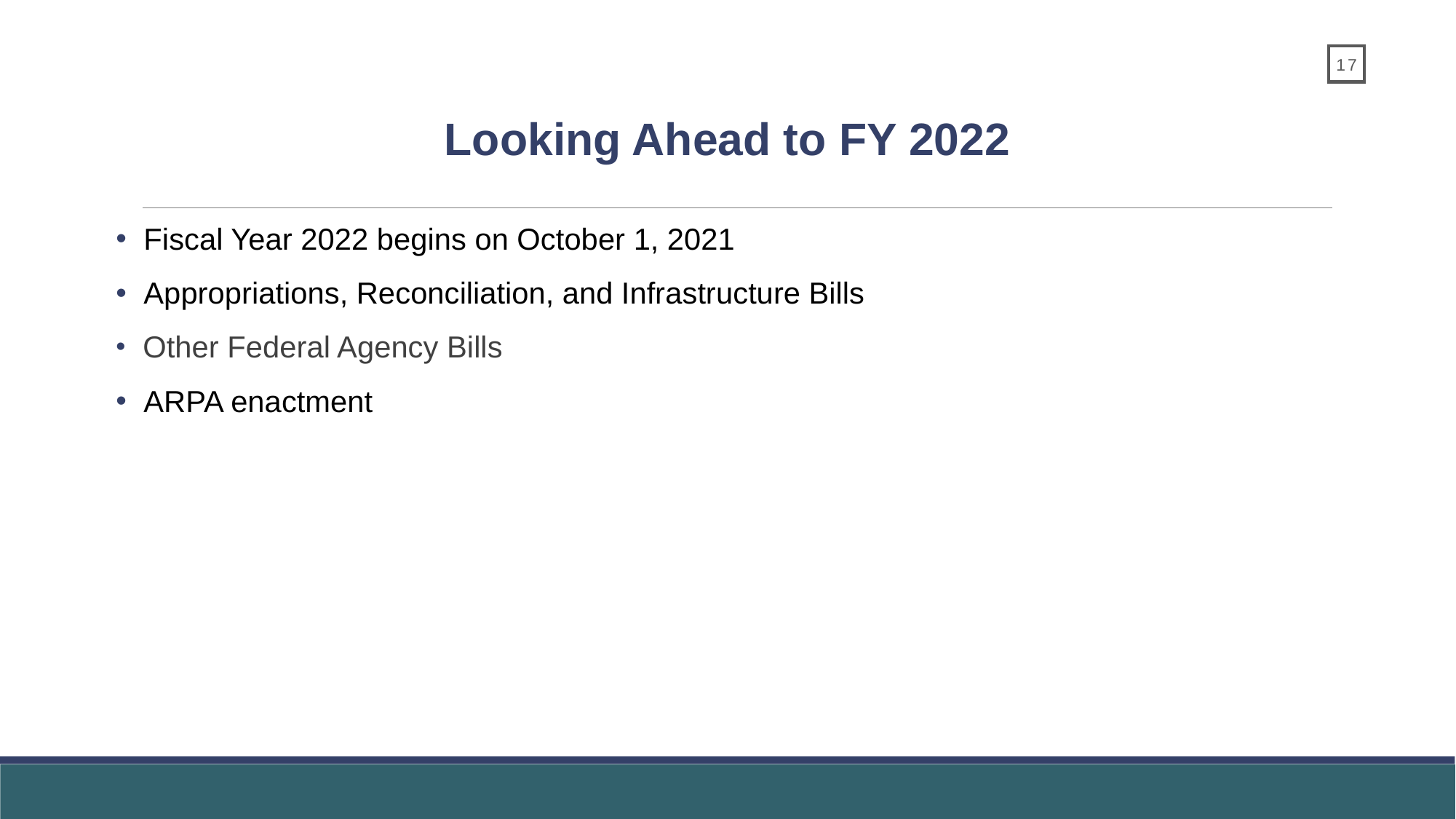

Looking Ahead to FY 2022
  Fiscal Year 2022 begins on October 1, 2021
  Appropriations, Reconciliation, and Infrastructure Bills
  Other Federal Agency Bills
  ARPA enactment